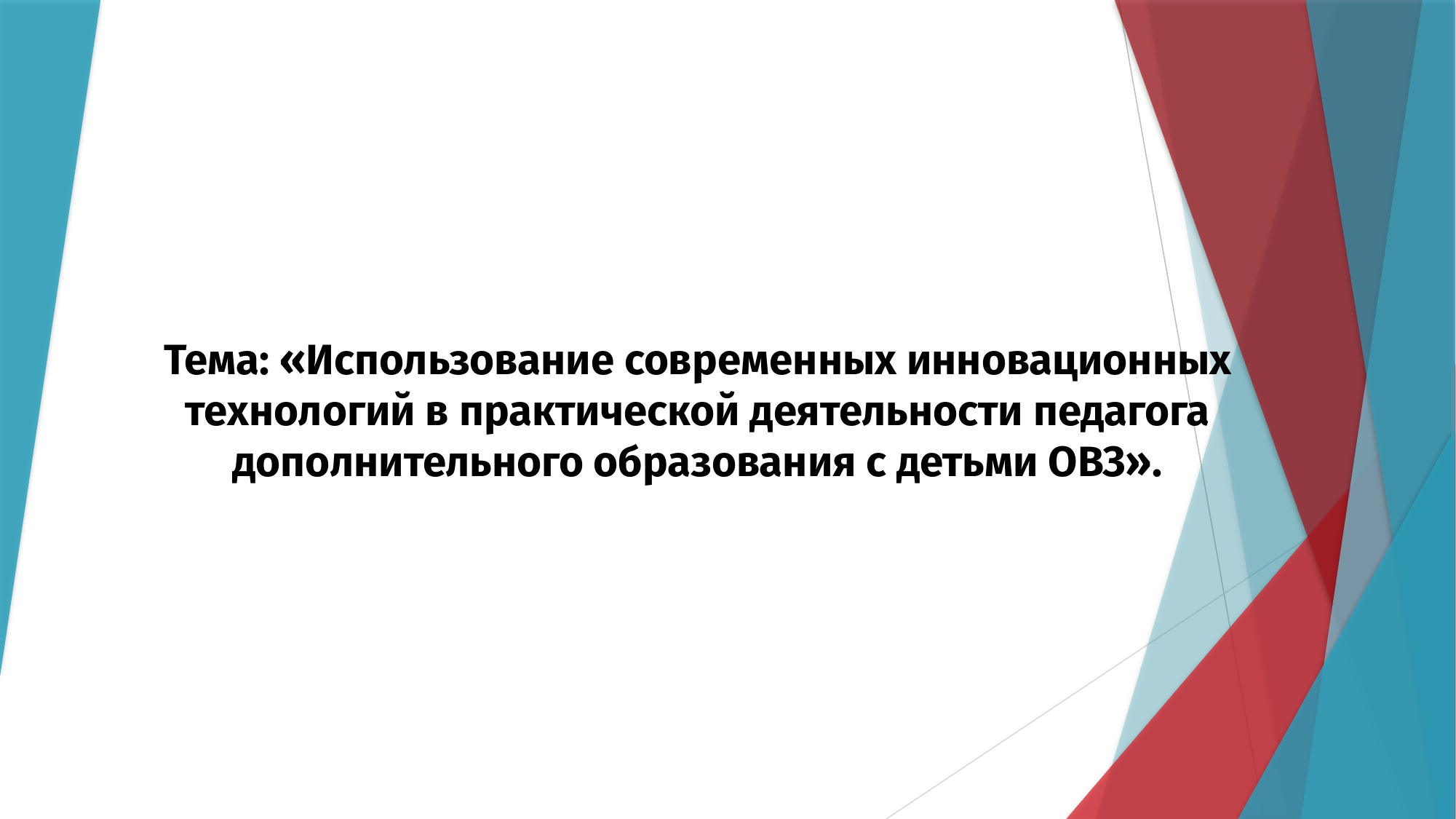

# Тема: «Использование современных инновационных технологий в практической деятельности педагога дополнительного образования с детьми ОВЗ».